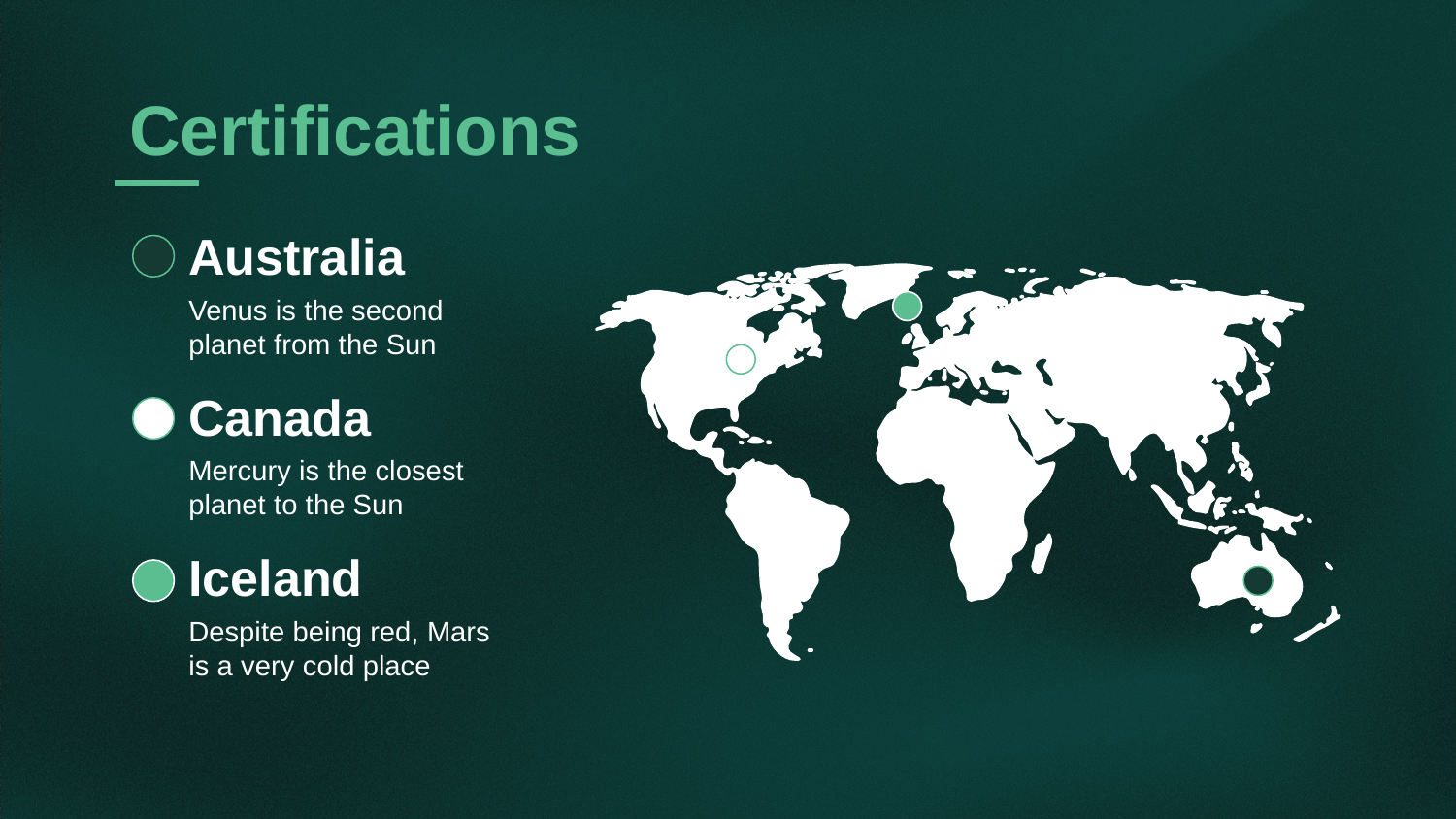

# Certifications

Australia

Venus is the second planet from the Sun

Canada
Mercury is the closest planet to the Sun
Iceland

Despite being red, Mars is a very cold place